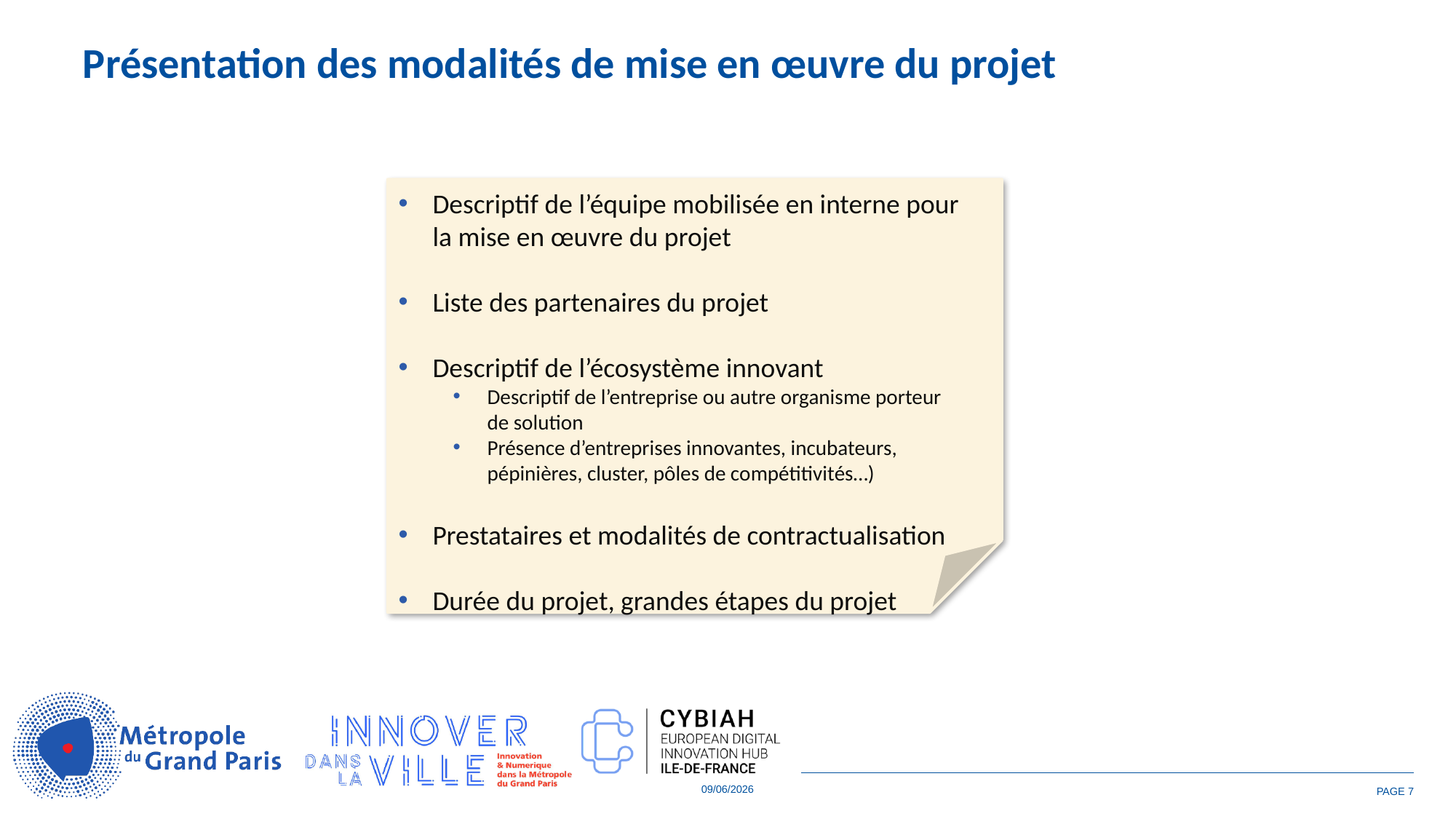

Présentation des modalités de mise en œuvre du projet

Descriptif de l’équipe mobilisée en interne pour la mise en œuvre du projet

Liste des partenaires du projet

Descriptif de l’écosystème innovant
Descriptif de l’entreprise ou autre organisme porteur de solution
Présence d’entreprises innovantes, incubateurs, pépinières, cluster, pôles de compétitivités…)

Prestataires et modalités de contractualisation

Durée du projet, grandes étapes du projet

09/06/2026
PAGE 7